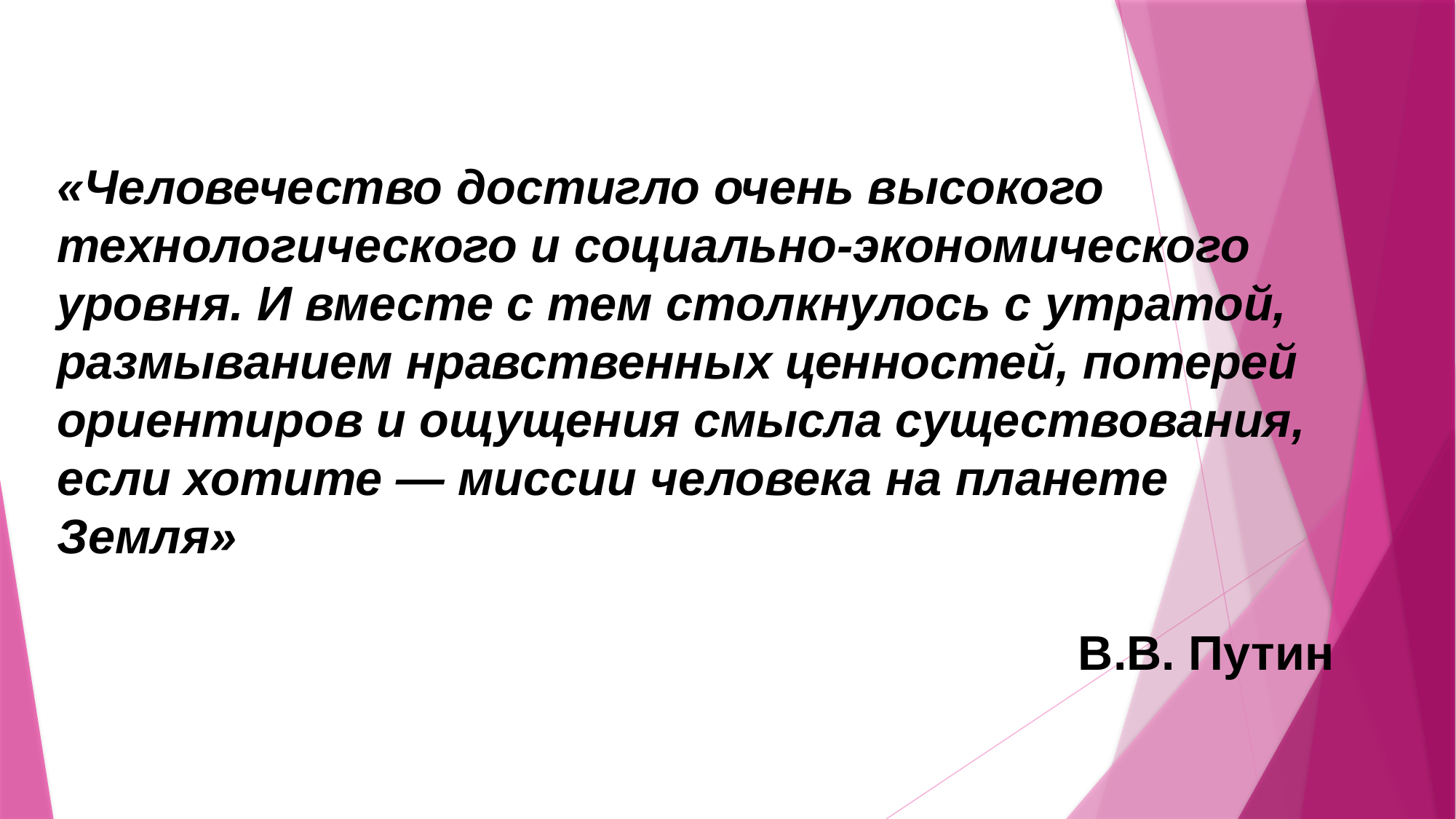

«Человечество достигло очень высокого технологического и социально-экономического уровня. И вместе с тем столкнулось с утратой, размыванием нравственных ценностей, потерей ориентиров и ощущения смысла существования, если хотите — миссии человека на планете Земля»

В.В. Путин